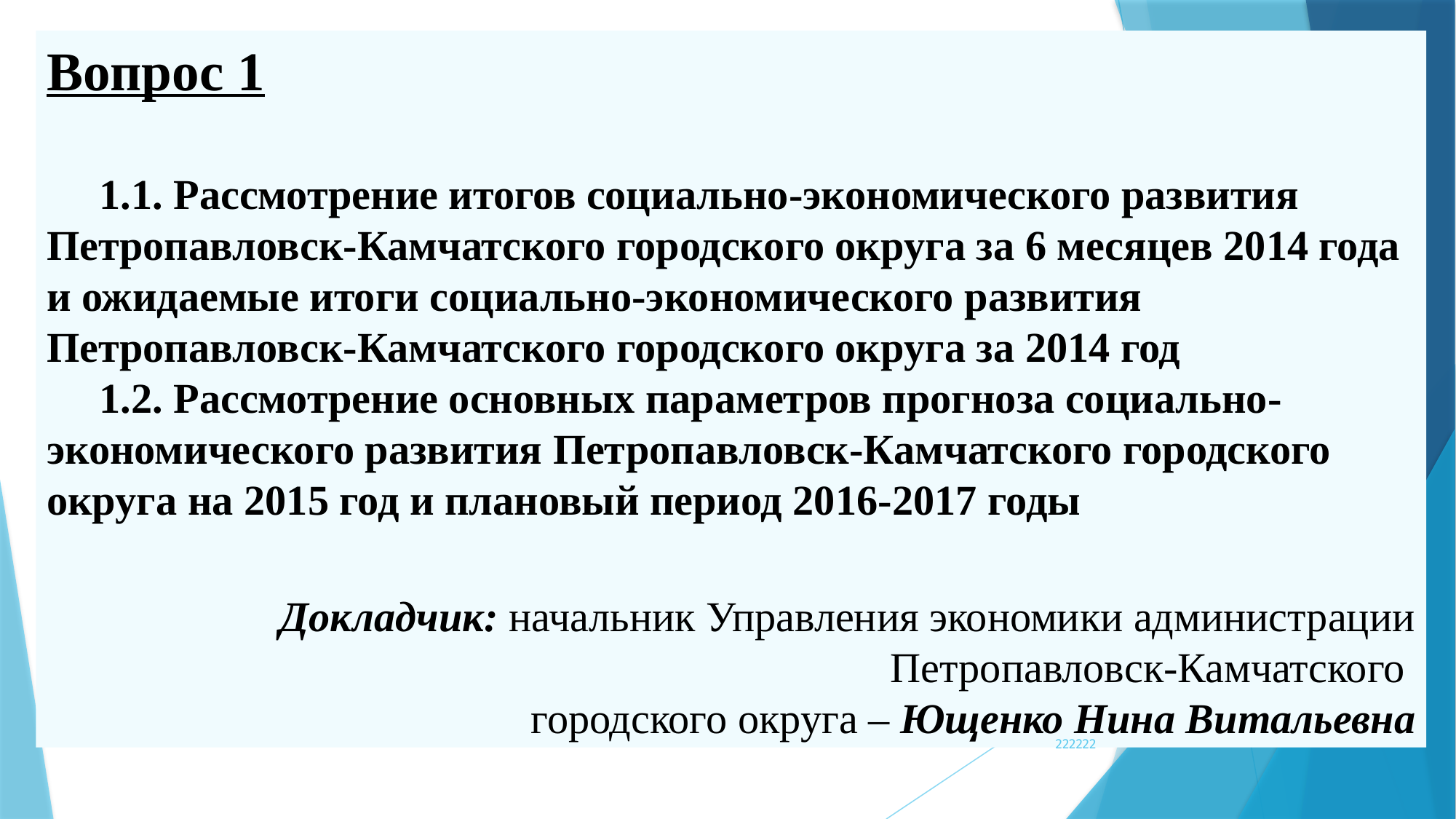

Вопрос 1

     1.1. Рассмотрение итогов социально-экономического развития Петропавловск-Камчатского городского округа за 6 месяцев 2014 года и ожидаемые итоги социально-экономического развития Петропавловск-Камчатского городского округа за 2014 год
     1.2. Рассмотрение основных параметров прогноза социально-экономического развития Петропавловск-Камчатского городского округа на 2015 год и плановый период 2016-2017 годы

Докладчик: начальник Управления экономики администрации Петропавловск-Камчатского
городского округа – Ющенко Нина Витальевна
222222